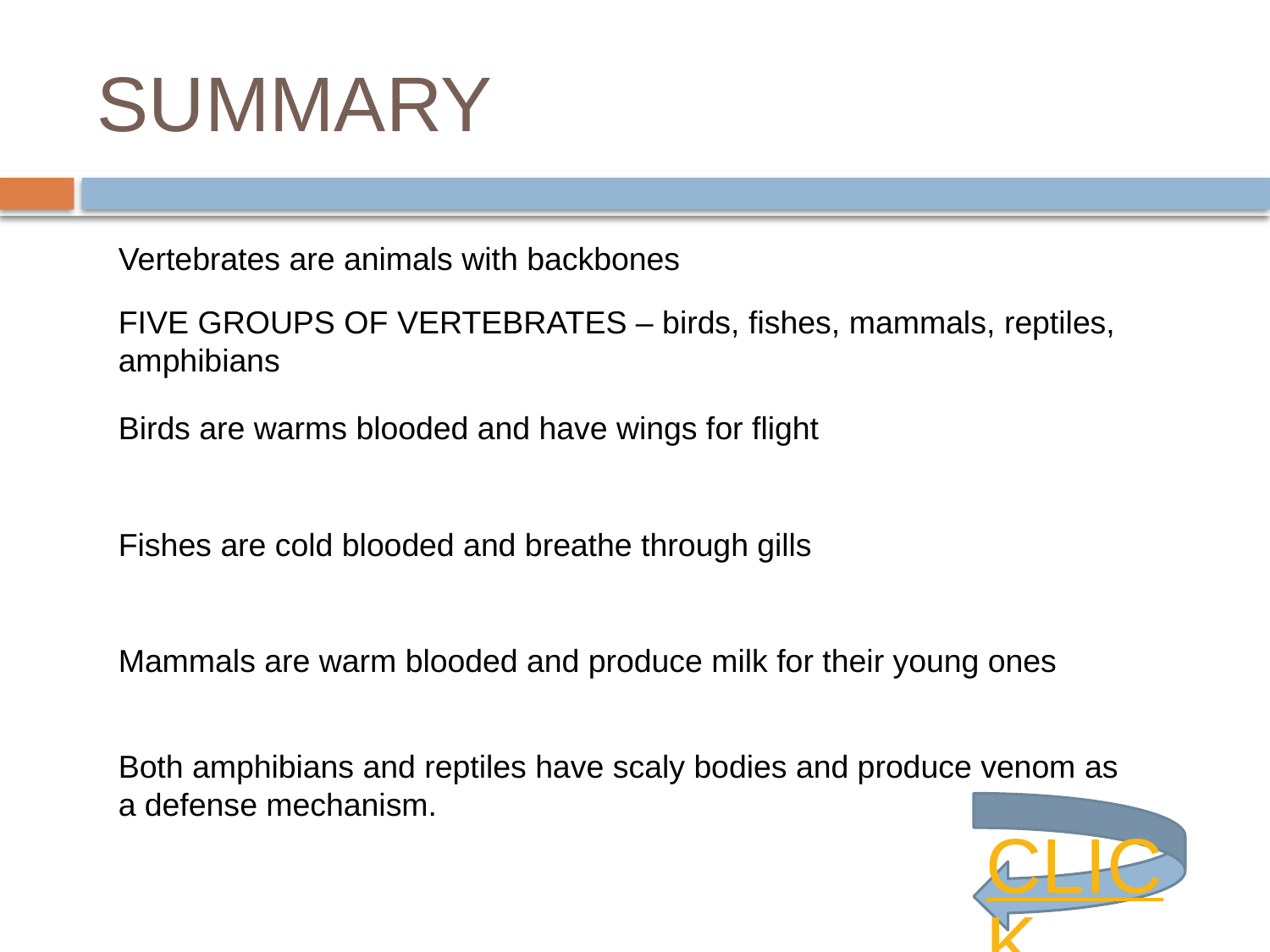

# SUMMARY
Vertebrates are animals with backbones
FIVE GROUPS OF VERTEBRATES – birds, fishes, mammals, reptiles,  amphibians
Birds are warms blooded and have wings for flight
Fishes are cold blooded and breathe through gills
Mammals are warm blooded and produce milk for their young ones
Both amphibians and reptiles have scaly bodies and produce venom as a defense mechanism.
CLICK